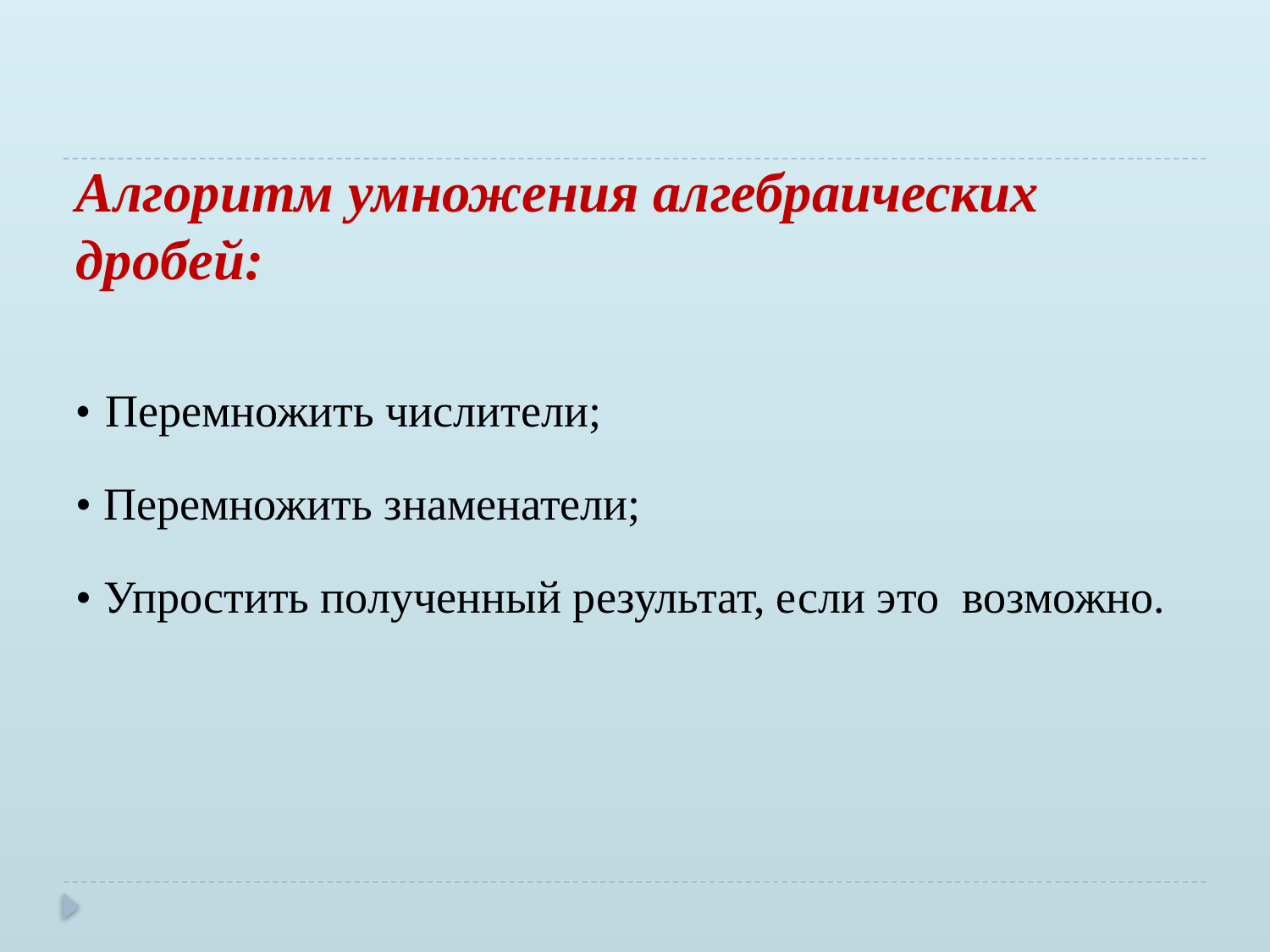

# Алгоритм умножения алгебраических дробей:
• Перемножить числители;
• Перемножить знаменатели;
• Упростить полученный результат, если это  возможно.